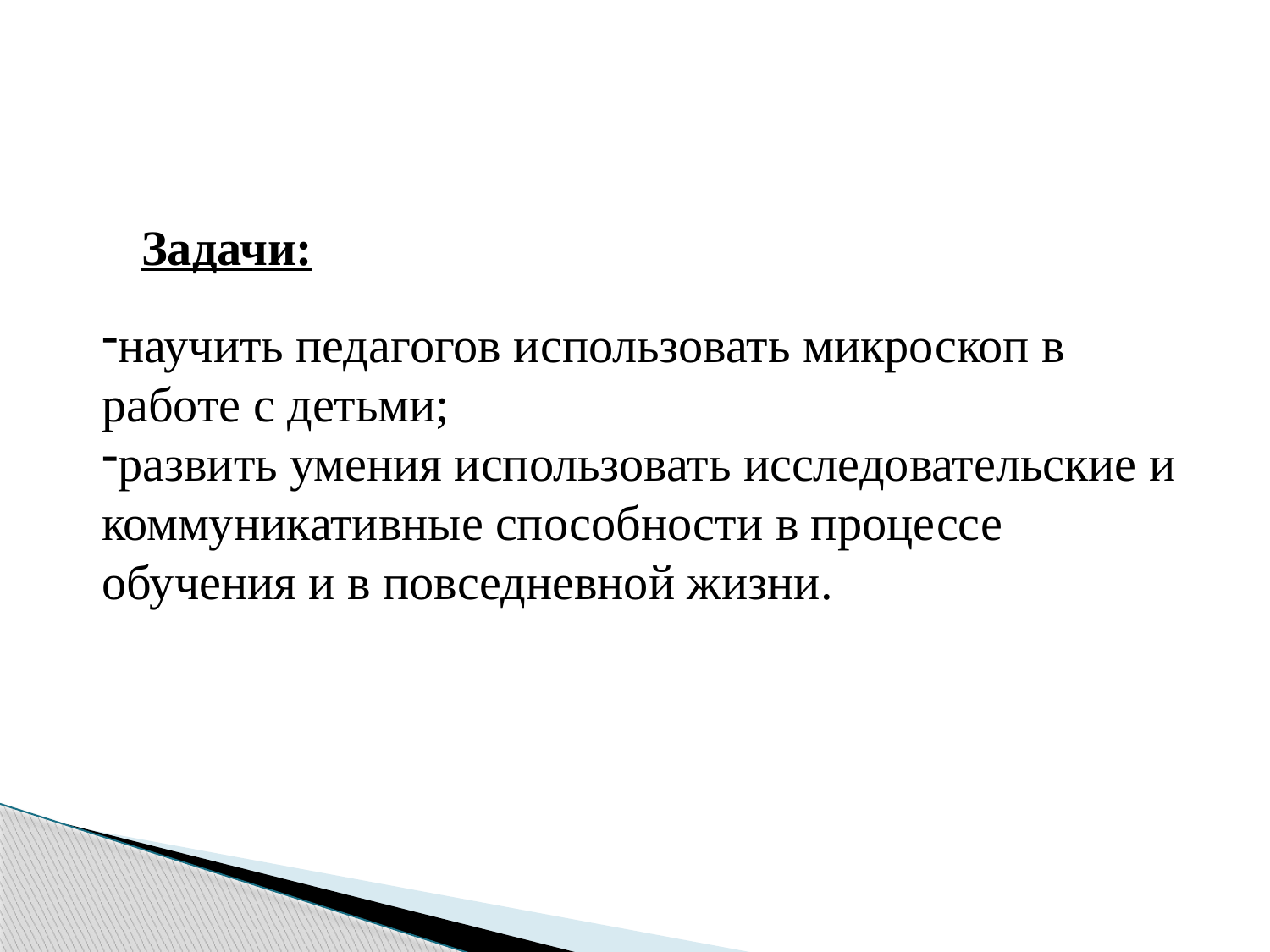

Задачи:
научить педагогов использовать микроскоп в работе с детьми;
развить умения использовать исследовательские и коммуникативные способности в процессе обучения и в повседневной жизни.